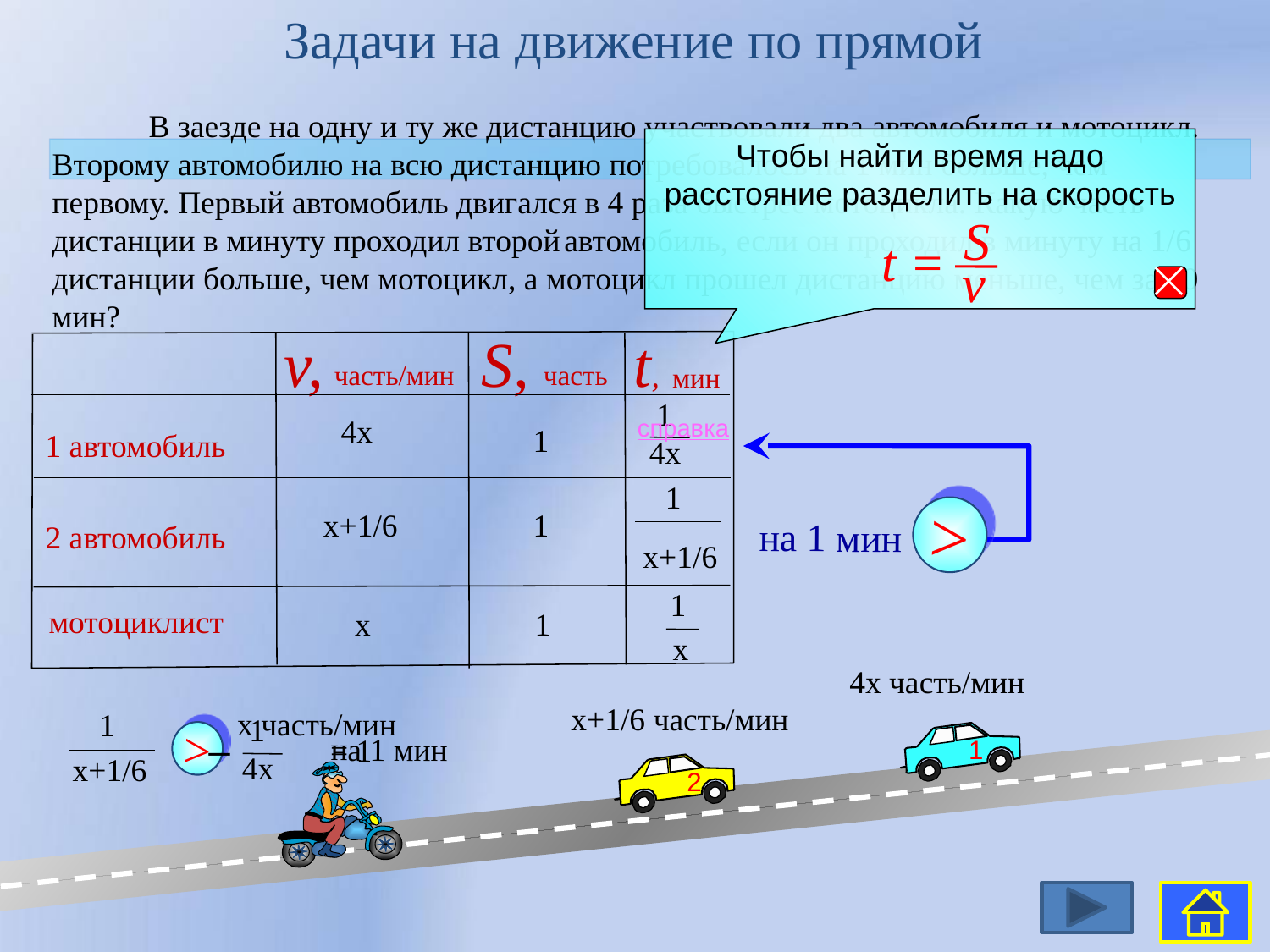

Задачи на движение по прямой
            В заезде на одну и ту же дистанцию участвовали два автомобиля и мотоцикл. Второму автомобилю на всю дистанцию потребовалось на 1 мин больше, чем первому. Первый автомобиль двигался в 4 раза быстрее мотоцикла. Какую часть дистанции в минуту проходил второй автомобиль, если он проходил в минуту на 1/6 дистанции больше, чем мотоцикл, а мотоцикл прошел дистанцию меньше, чем за 10 мин?
Чтобы найти время надо расстояние разделить на скорость

t =
S
v

×

v,
часть/мин
S,
часть
t,
мин

1 автомобиль

2 автомобиль

мотоциклист

1
4х

1

х+1/6
1
 х

4х
х+1/6
х
справка
1
1
1

>
на 1 мин
4х часть/мин
х+1/6 часть/мин
х часть/мин

1

2

1
х+1/6

1
4х

–
>
на 1 мин
= 1